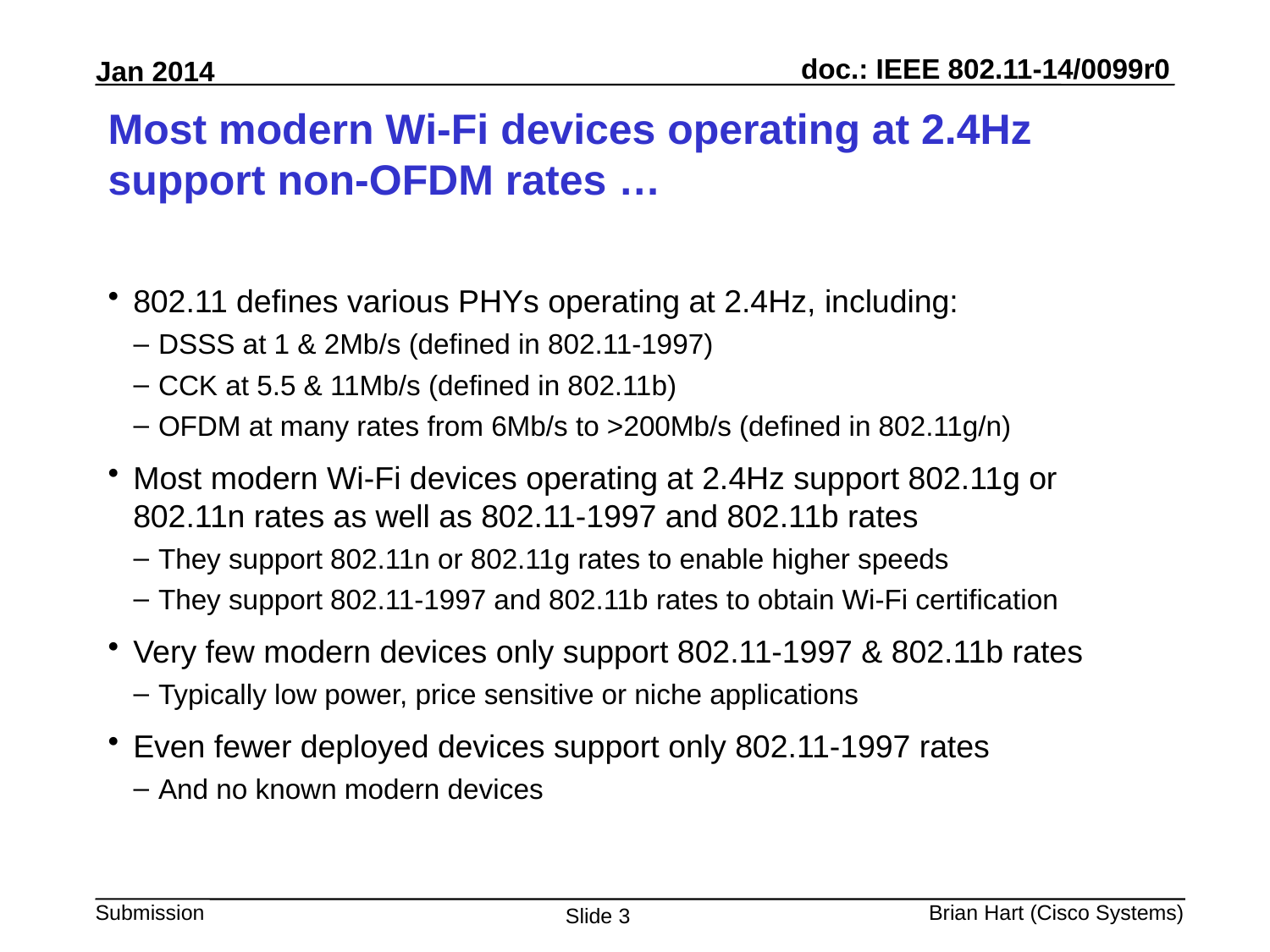

# Most modern Wi-Fi devices operating at 2.4Hz support non-OFDM rates …
802.11 defines various PHYs operating at 2.4Hz, including:
DSSS at 1 & 2Mb/s (defined in 802.11-1997)
CCK at 5.5 & 11Mb/s (defined in 802.11b)
OFDM at many rates from 6Mb/s to >200Mb/s (defined in 802.11g/n)
Most modern Wi-Fi devices operating at 2.4Hz support 802.11g or 802.11n rates as well as 802.11-1997 and 802.11b rates
They support 802.11n or 802.11g rates to enable higher speeds
They support 802.11-1997 and 802.11b rates to obtain Wi-Fi certification
Very few modern devices only support 802.11-1997 & 802.11b rates
Typically low power, price sensitive or niche applications
Even fewer deployed devices support only 802.11-1997 rates
And no known modern devices